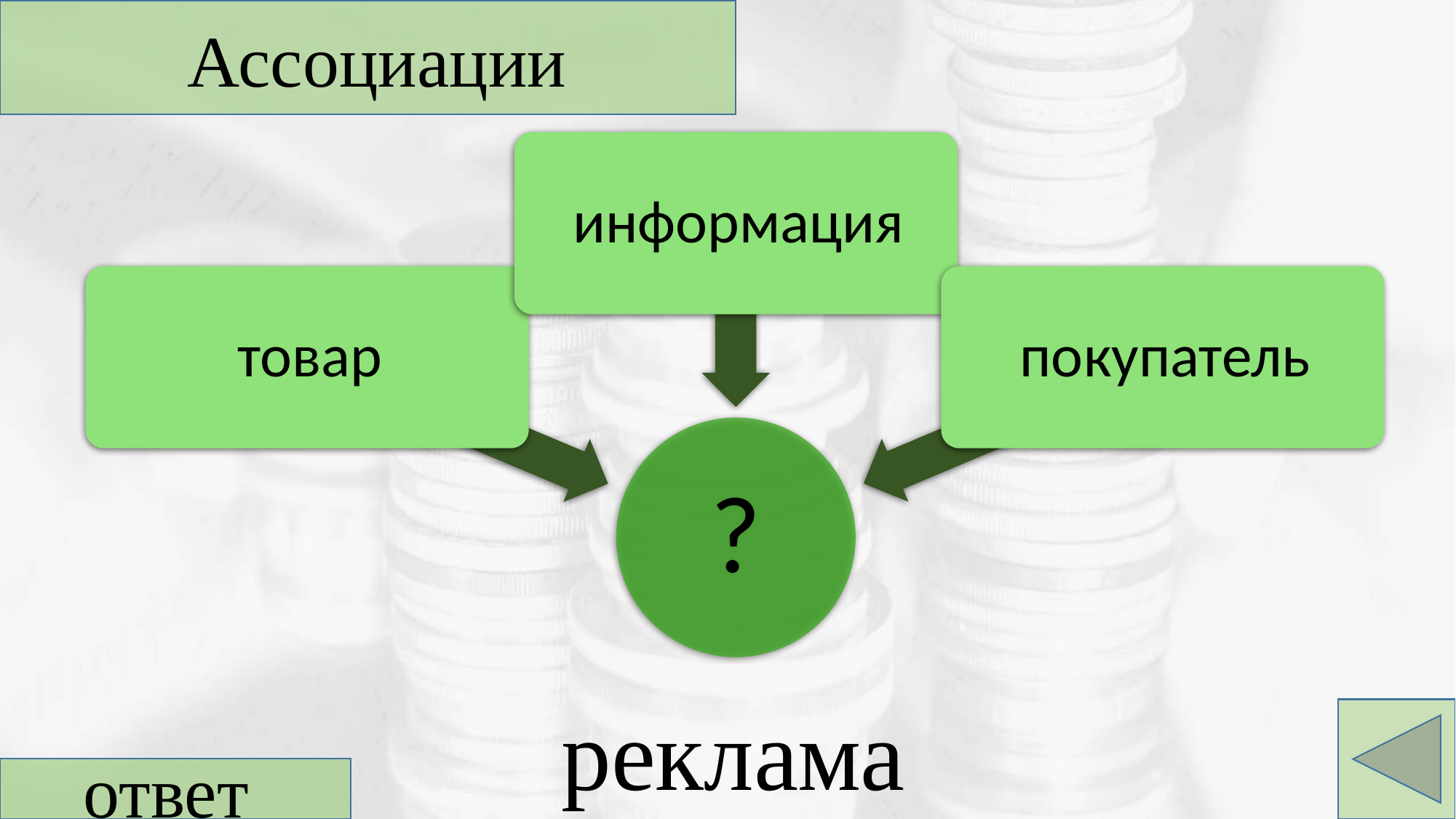

Ассоциации
?
товар
информация
покупатель
реклама

ответ